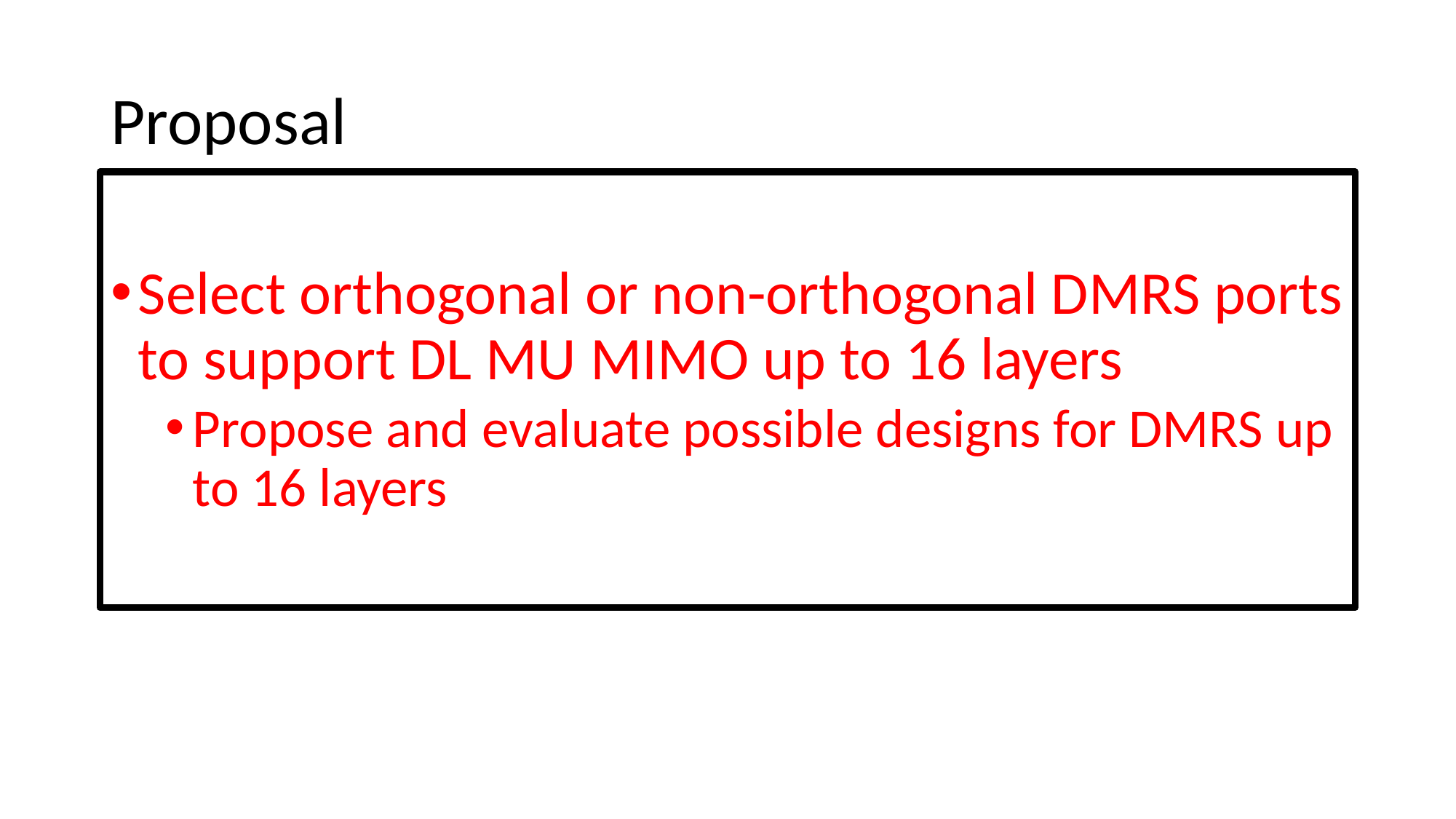

# Proposal
Select orthogonal or non-orthogonal DMRS ports to support DL MU MIMO up to 16 layers
Propose and evaluate possible designs for DMRS up to 16 layers